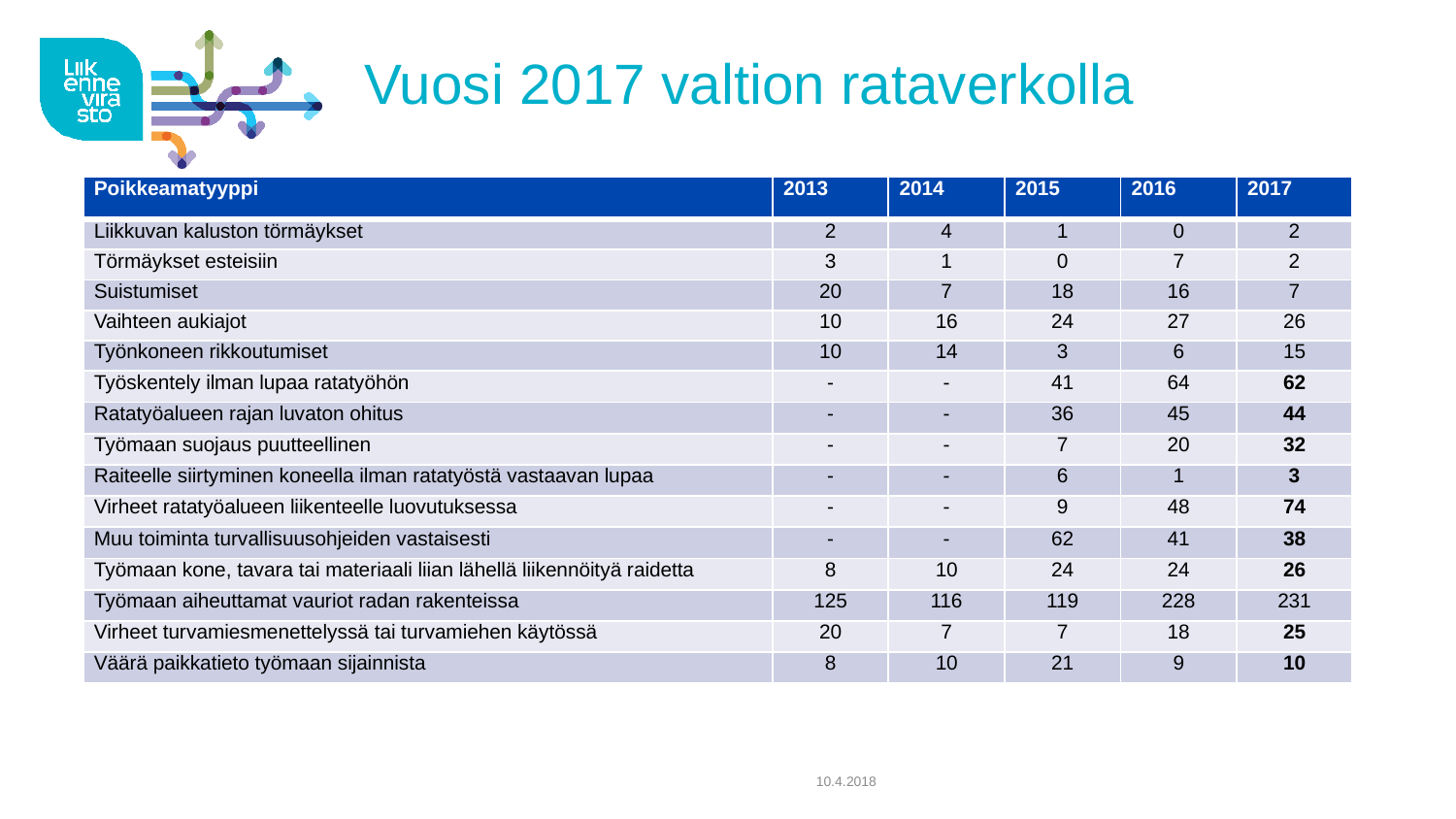

# Vuosi 2017 valtion rataverkolla
| Poikkeamatyyppi | 2013 | 2014 | 2015 | 2016 | 2017 |
| --- | --- | --- | --- | --- | --- |
| Liikkuvan kaluston törmäykset | 2 | 4 | 1 | 0 | 2 |
| Törmäykset esteisiin | 3 | 1 | 0 | 7 | 2 |
| Suistumiset | 20 | 7 | 18 | 16 | 7 |
| Vaihteen aukiajot | 10 | 16 | 24 | 27 | 26 |
| Työnkoneen rikkoutumiset | 10 | 14 | 3 | 6 | 15 |
| Työskentely ilman lupaa ratatyöhön | - | - | 41 | 64 | 62 |
| Ratatyöalueen rajan luvaton ohitus | - | - | 36 | 45 | 44 |
| Työmaan suojaus puutteellinen | - | - | 7 | 20 | 32 |
| Raiteelle siirtyminen koneella ilman ratatyöstä vastaavan lupaa | - | - | 6 | 1 | 3 |
| Virheet ratatyöalueen liikenteelle luovutuksessa | - | - | 9 | 48 | 74 |
| Muu toiminta turvallisuusohjeiden vastaisesti | - | - | 62 | 41 | 38 |
| Työmaan kone, tavara tai materiaali liian lähellä liikennöityä raidetta | 8 | 10 | 24 | 24 | 26 |
| Työmaan aiheuttamat vauriot radan rakenteissa | 125 | 116 | 119 | 228 | 231 |
| Virheet turvamiesmenettelyssä tai turvamiehen käytössä | 20 | 7 | 7 | 18 | 25 |
| Väärä paikkatieto työmaan sijainnista | 8 | 10 | 21 | 9 | 10 |
10.4.2018